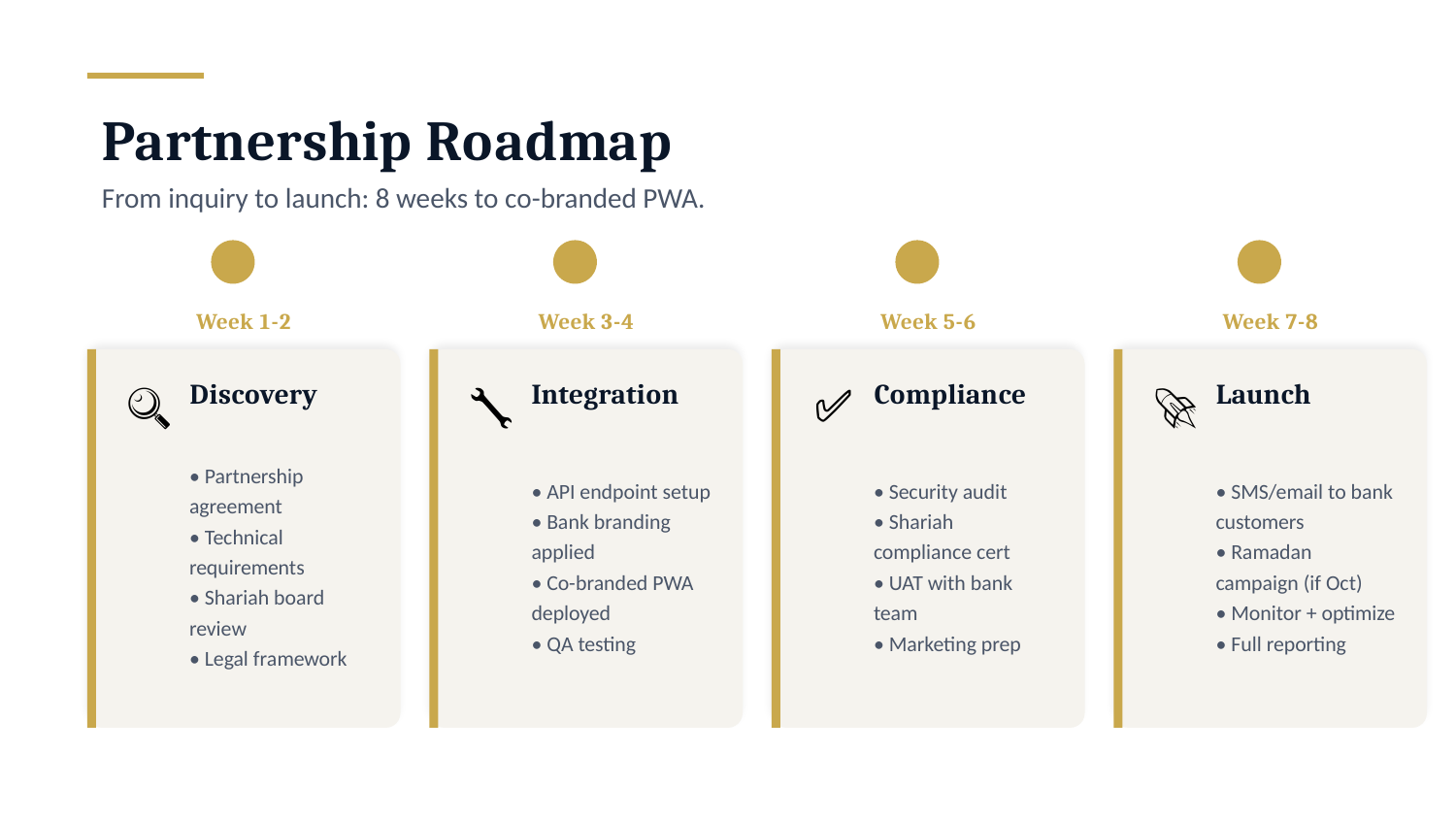

Partnership Roadmap
From inquiry to launch: 8 weeks to co-branded PWA.

Week 1-2
Week 3-4
Week 5-6
Week 7-8

🔍
Discovery
🔧
Integration
✅
Compliance
🚀
Launch
• Partnership agreement
• Technical requirements
• Shariah board review
• Legal framework
• API endpoint setup
• Bank branding applied
• Co-branded PWA deployed
• QA testing
• Security audit
• Shariah compliance cert
• UAT with bank team
• Marketing prep
• SMS/email to bank customers
• Ramadan campaign (if Oct)
• Monitor + optimize
• Full reporting